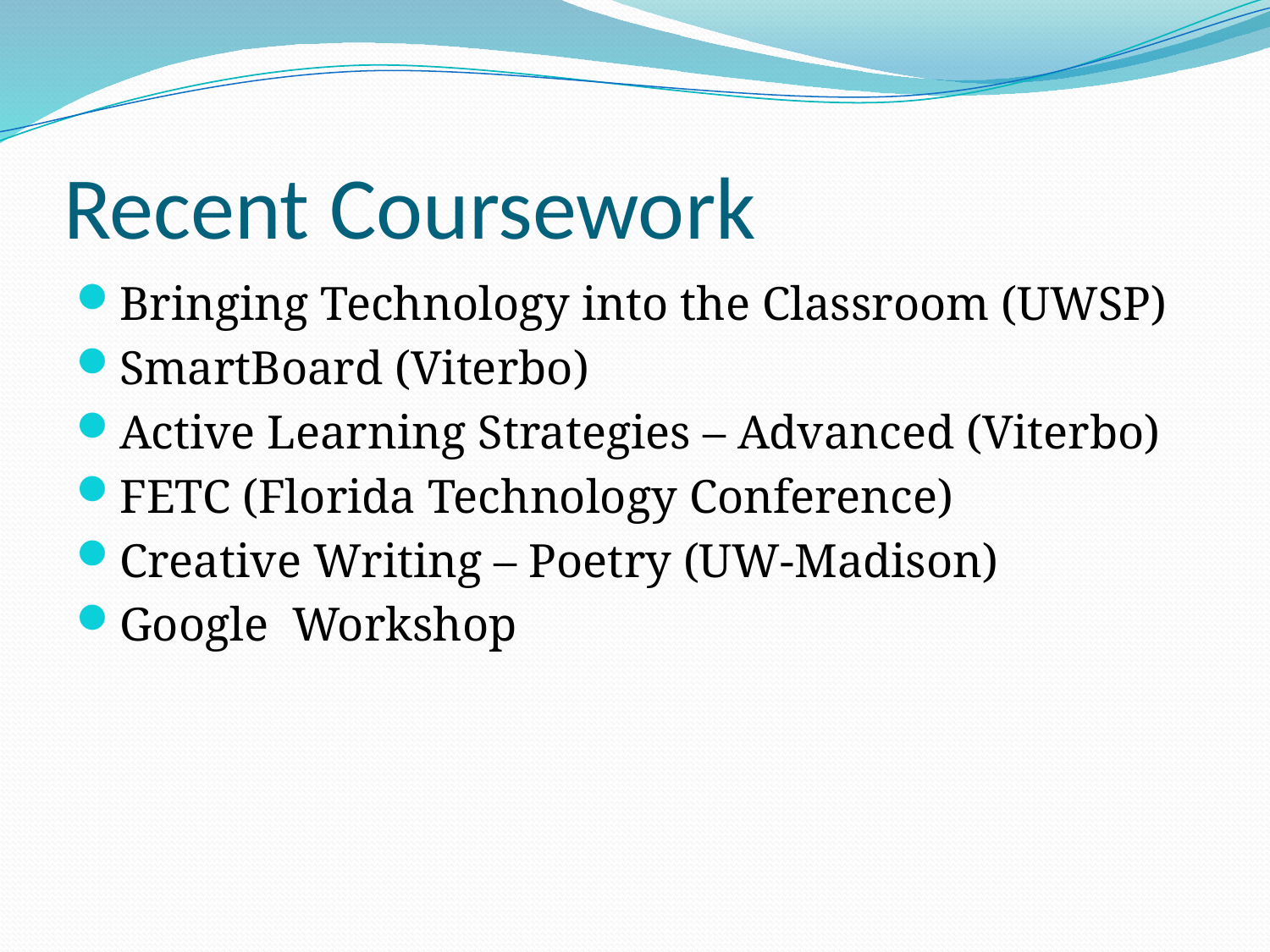

# Recent Coursework
Bringing Technology into the Classroom (UWSP)
SmartBoard (Viterbo)
Active Learning Strategies – Advanced (Viterbo)
FETC (Florida Technology Conference)
Creative Writing – Poetry (UW-Madison)
Google  Workshop